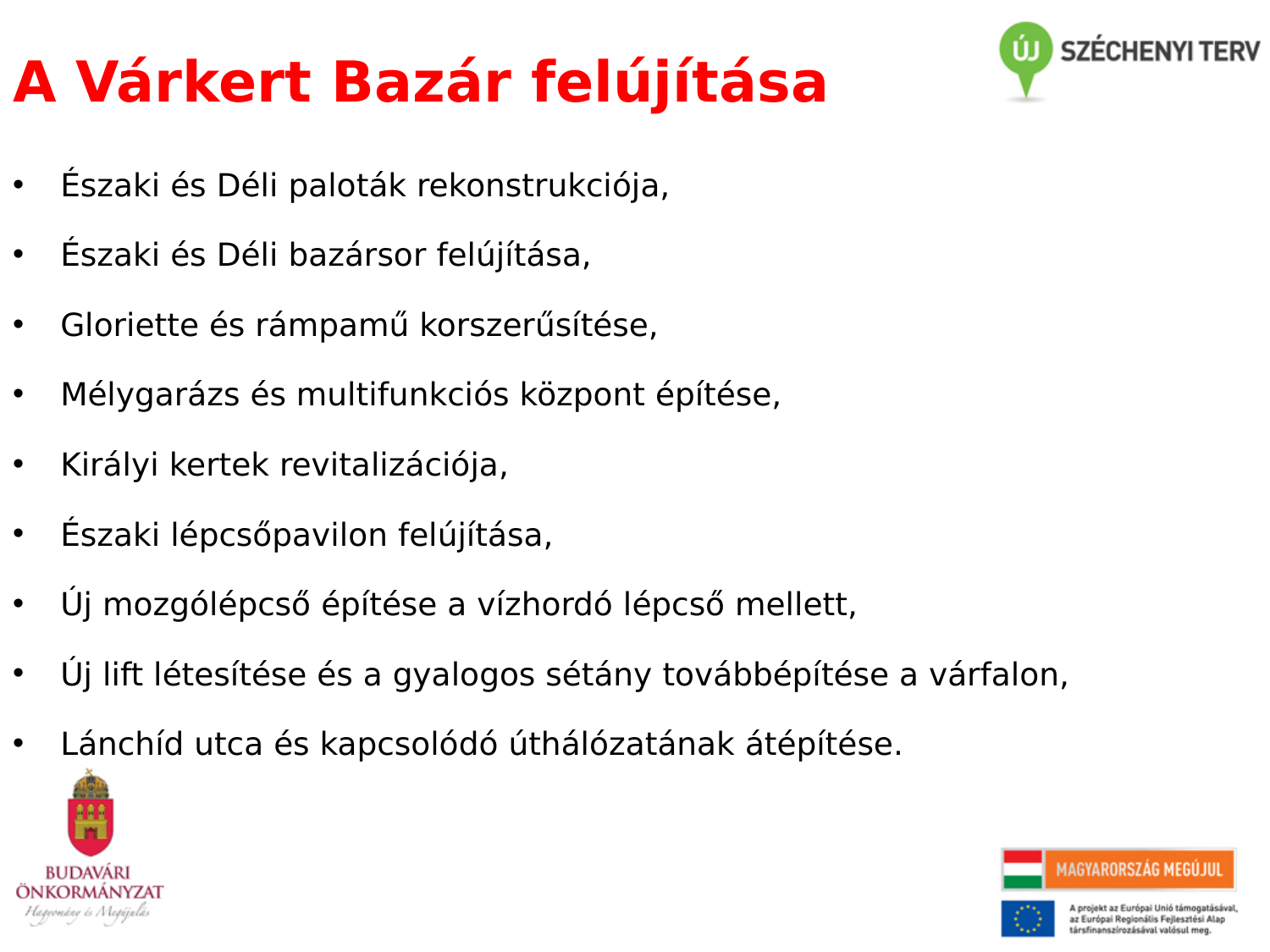

# A Várkert Bazár felújítása
Északi és Déli paloták rekonstrukciója,
Északi és Déli bazársor felújítása,
Gloriette és rámpamű korszerűsítése,
Mélygarázs és multifunkciós központ építése,
Királyi kertek revitalizációja,
Északi lépcsőpavilon felújítása,
Új mozgólépcső építése a vízhordó lépcső mellett,
Új lift létesítése és a gyalogos sétány továbbépítése a várfalon,
Lánchíd utca és kapcsolódó úthálózatának átépítése.